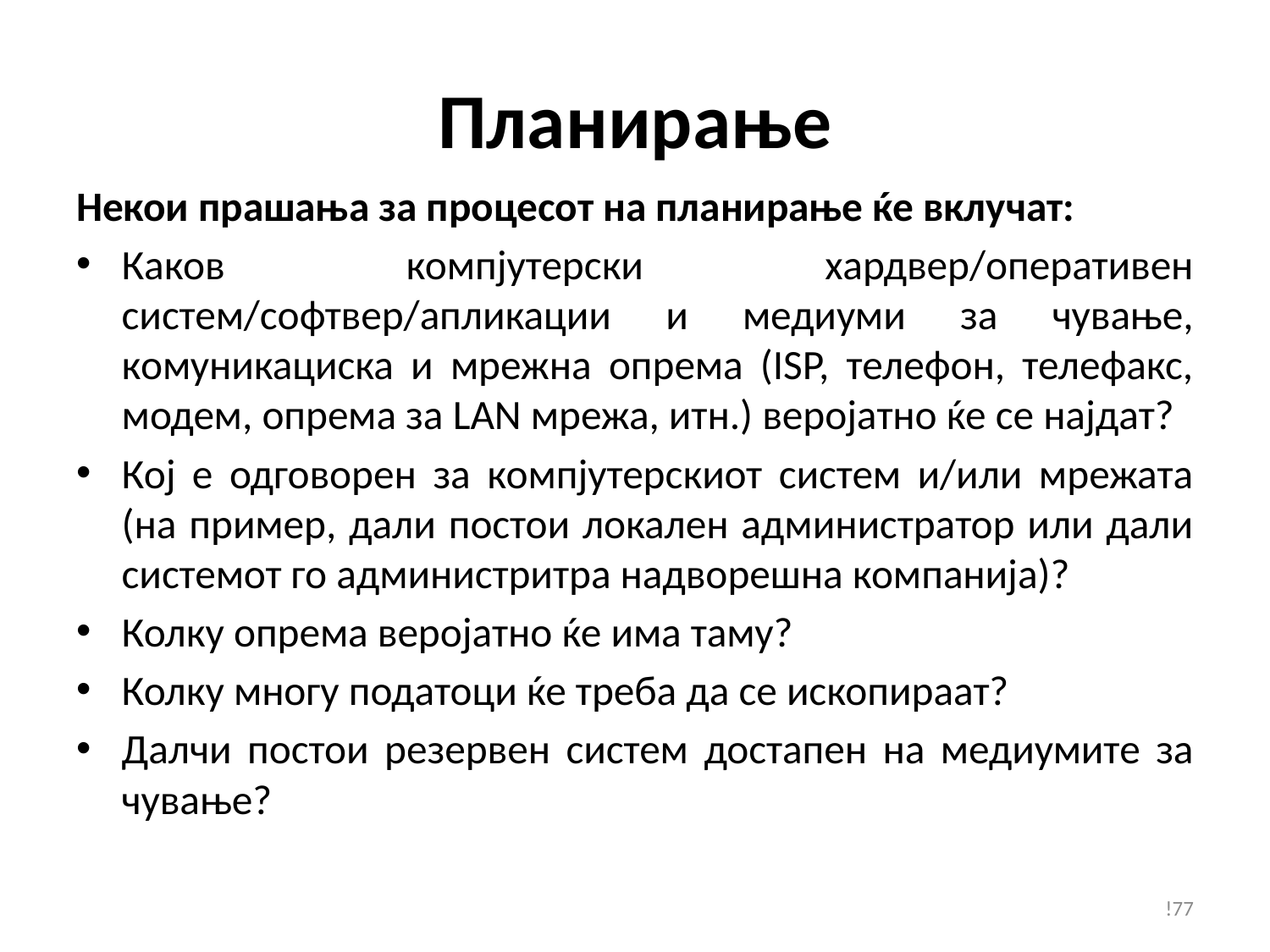

# Планирање
Некои прашања за процесот на планирање ќе вклучат:
Каков компјутерски хардвер/оперативен систем/софтвер/апликации и медиуми за чување, комуникациска и мрежна опрема (ISP, телефон, телефакс, модем, опрема за LAN мрежа, итн.) веројатно ќе се најдат?
Кој е одговорен за компјутерскиот систем и/или мрежата (на пример, дали постои локален администратор или дали системот го администритра надворешна компанија)?
Колку опрема веројатно ќе има таму?
Колку многу податоци ќе треба да се ископираат?
Далчи постои резервен систем достапен на медиумите за чување?

!77